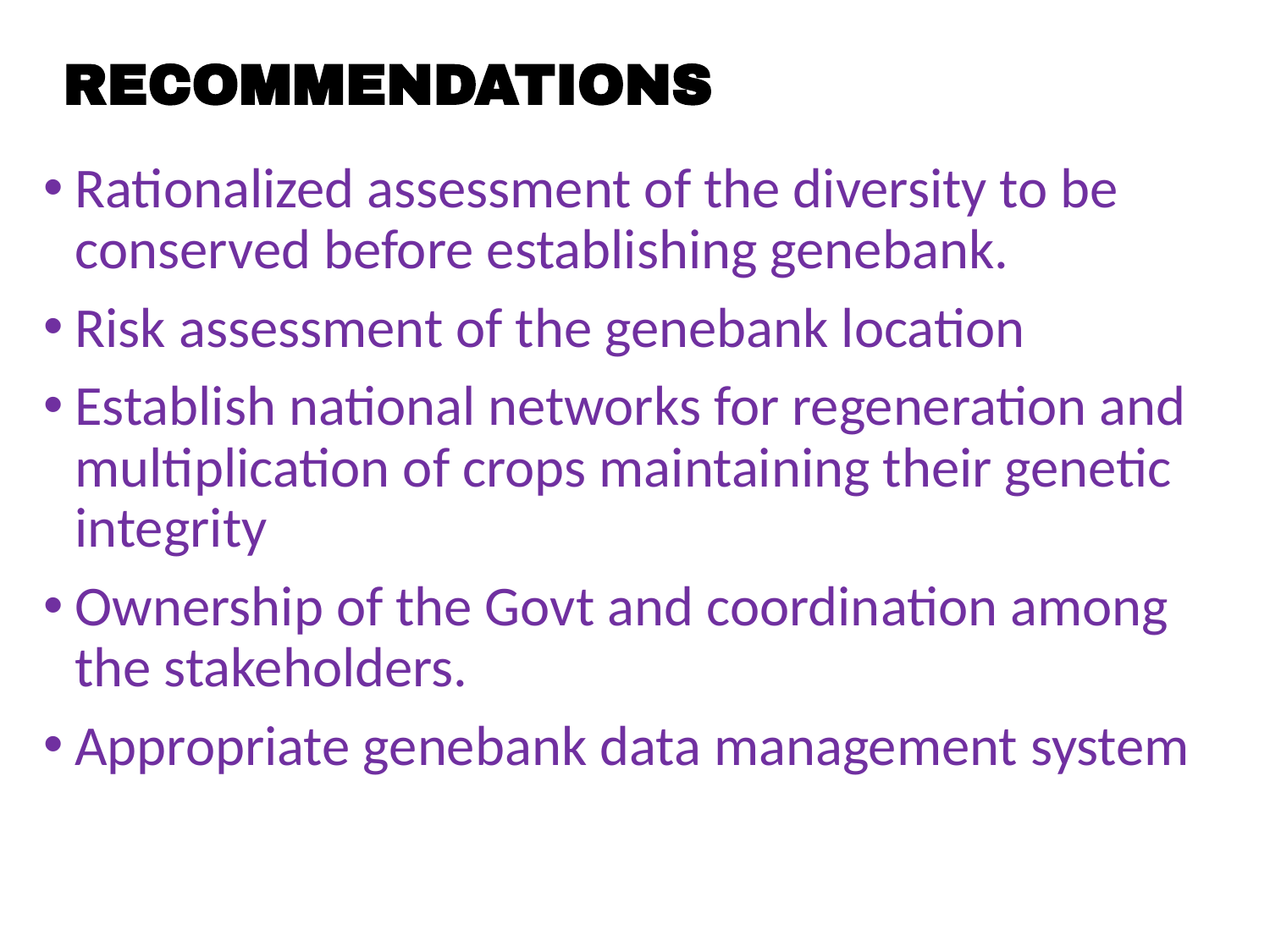

RECOMMENDATIONS
Rationalized assessment of the diversity to be conserved before establishing genebank.
Risk assessment of the genebank location
Establish national networks for regeneration and multiplication of crops maintaining their genetic integrity
Ownership of the Govt and coordination among the stakeholders.
Appropriate genebank data management system